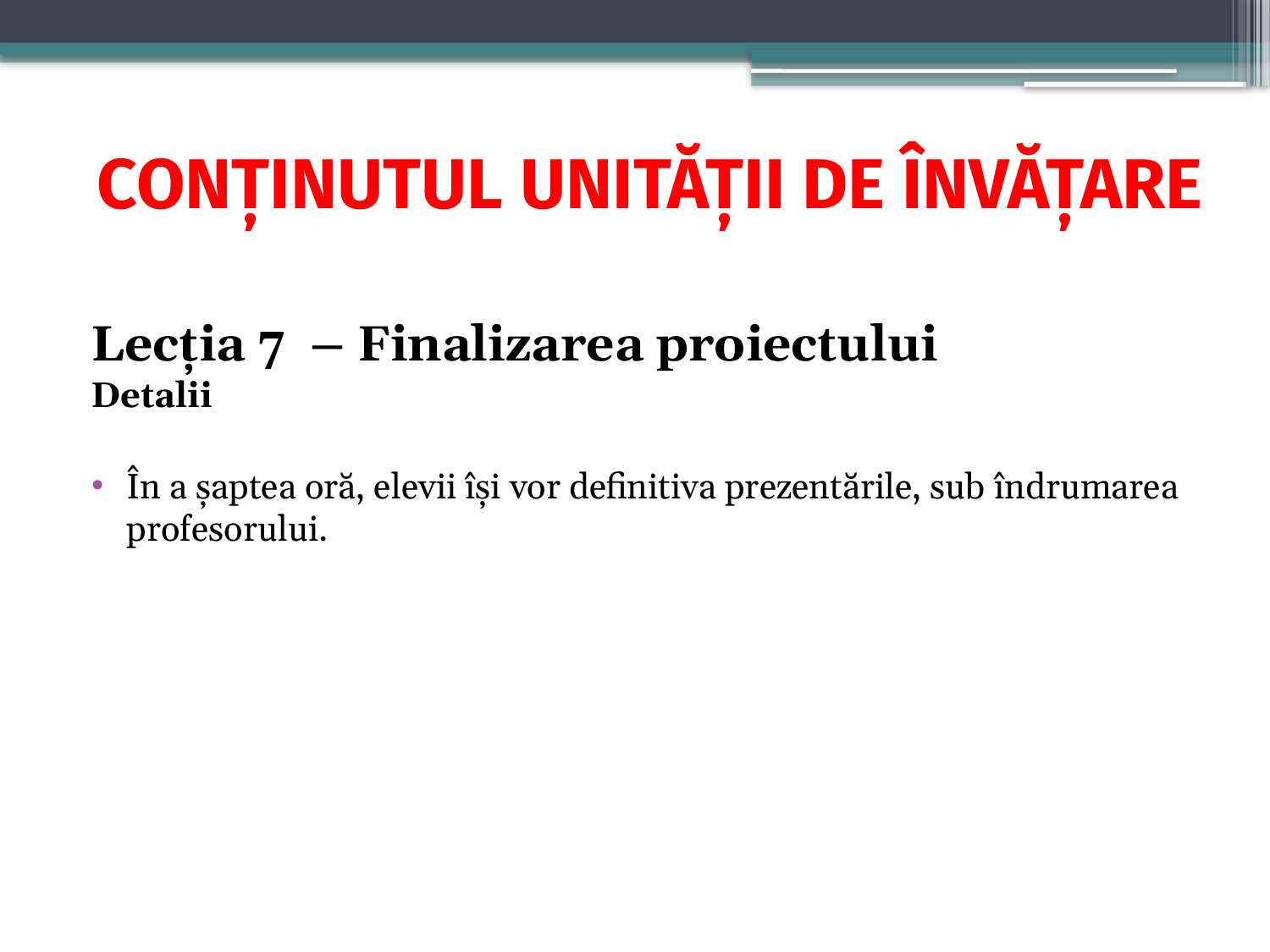

# CONŢINUTUL UNITĂŢII DE ÎNVĂŢARE
Lecţia 7  – Finalizarea proiectului
Detalii

În a șaptea oră, elevii își vor definitiva prezentările, sub îndrumarea profesorului.